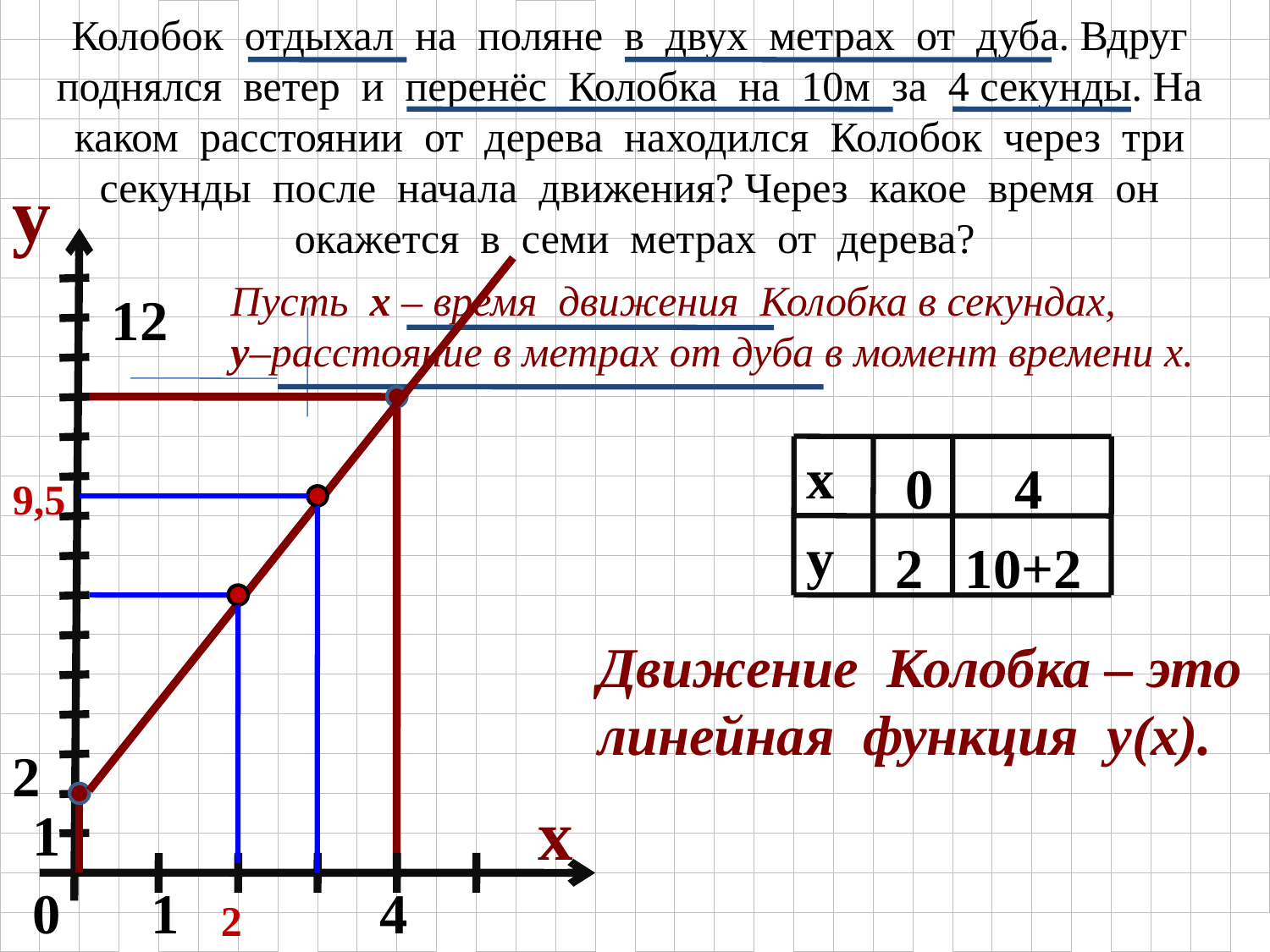

# Колобок  отдыхал  на  поляне  в  двух  метрах  от  дуба. Вдруг  поднялся  ветер  и  перенёс  Колобка  на  10м  за  4 секунды. На  каком  расстоянии  от  дерева  находился  Колобок  через  три  секунды  после  начала  движения? Через  какое  время  он  окажется  в  семи  метрах  от  дерева?

у

Пусть  х – время  движения  Колобка в секундах,
у–расстояние в метрах от дуба в момент времени х.
12

х
0
4
9,5

у
2
10+2

Движение  Колобка – это линейная  функция  у(х).

2

х

1

0
1
4
2